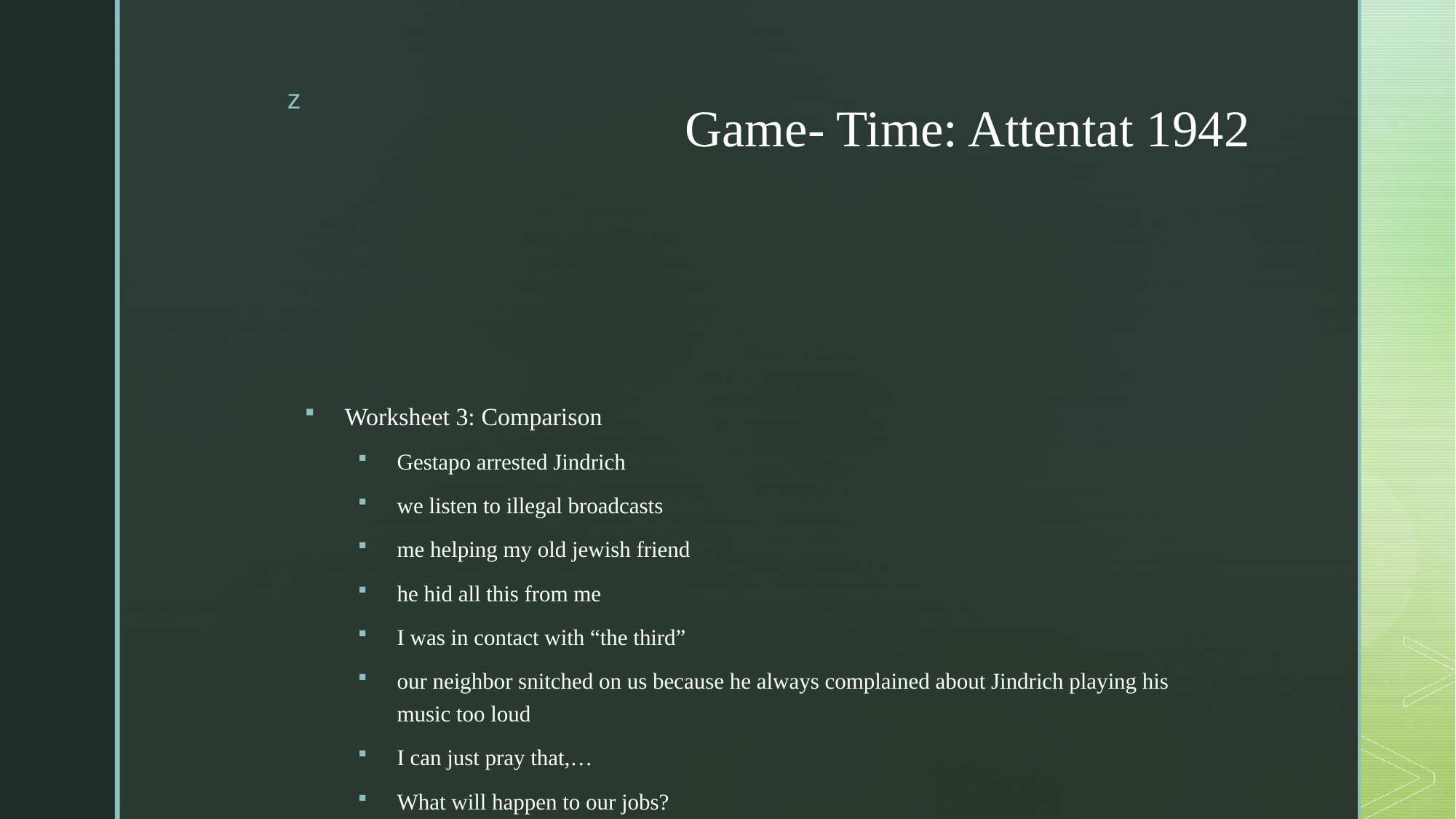

# Game- Time: Attentat 1942
Worksheet 3: Comparison
Gestapo arrested Jindrich
we listen to illegal broadcasts
me helping my old jewish friend
he hid all this from me
I was in contact with “the third”
our neighbor snitched on us because he always complained about Jindrich playing his music too loud
I can just pray that,…
What will happen to our jobs?
I am afraid that,…